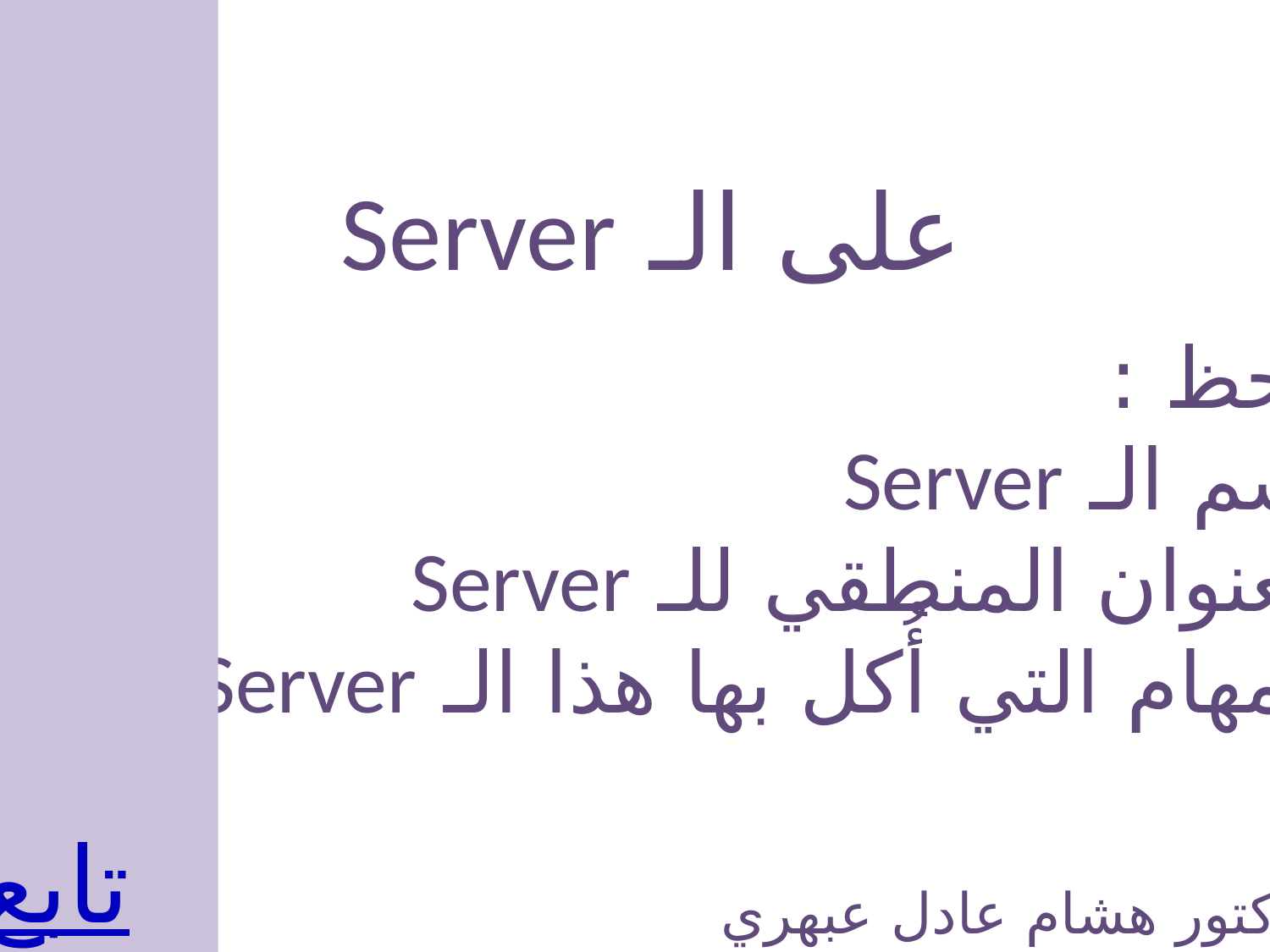

على الـ Server
نلاحظ :
اسم الـ Server
العنوان المنطقي للـ Server
المهام التي أُكل بها هذا الـ Server
تابع
الدكتور هشام عادل عبهري